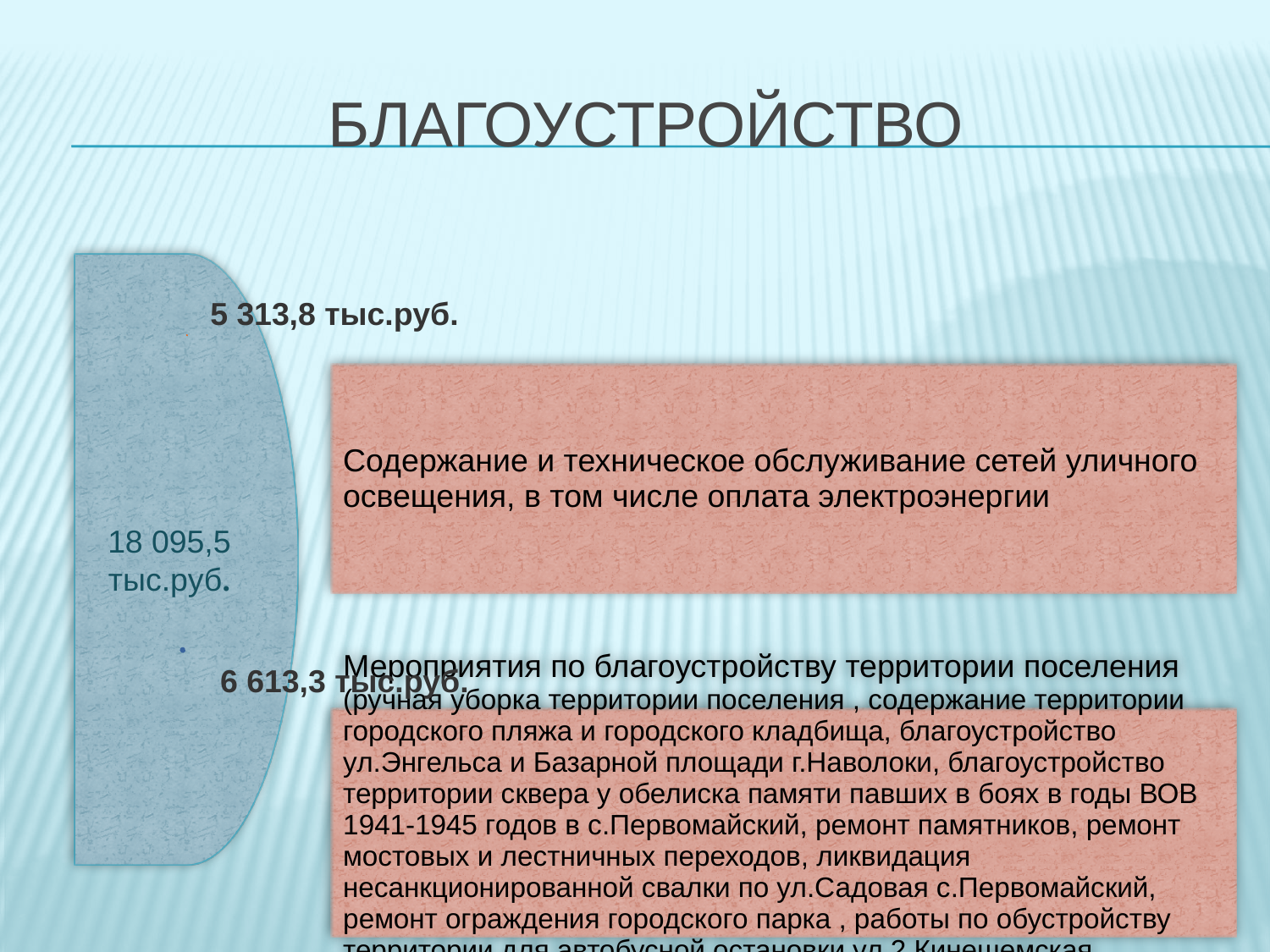

# благоустройство
Содержание и техническое обслуживание сетей уличного освещения, в том числе оплата электроэнергии
18 095,5 тыс.руб.
5 313,8 тыс.руб.
6 613,3 тыс.руб.